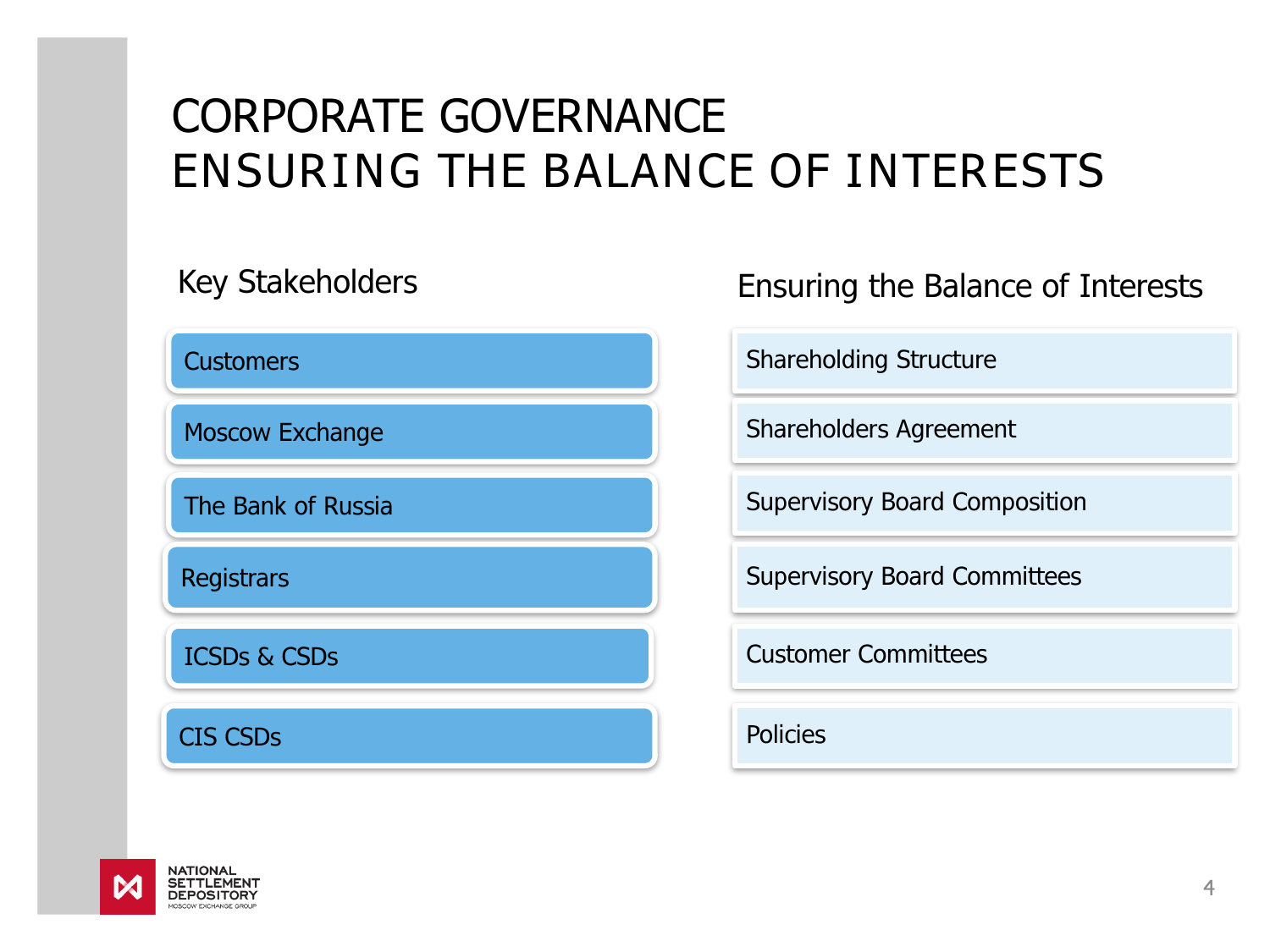

# Corporate Governance Ensuring the Balance of Interests
Key Stakeholders
Ensuring the Balance of Interests
Customers
 Shareholding Structure

 Shareholders Agreement

Moscow Exchange

 Supervisory Board Composition
The Bank of Russia
Registrars
 Supervisory Board Committees

 Customer Committees

ICSDs & CSDs
CIS CSDs
 Policies
4